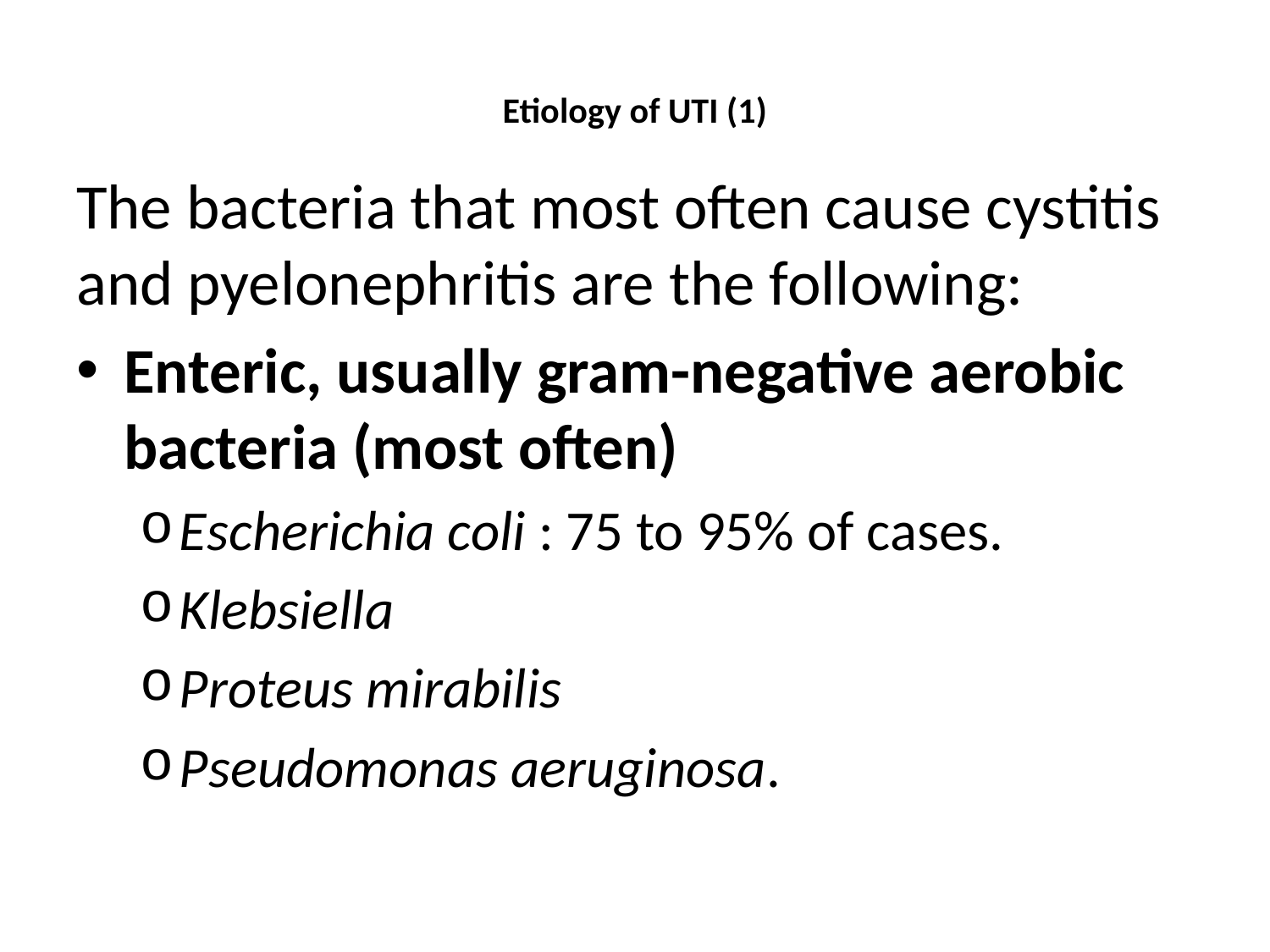

# Etiology of UTI (1)
The bacteria that most often cause cystitis and pyelonephritis are the following:
Enteric, usually gram-negative aerobic bacteria (most often)
Escherichia coli : 75 to 95% of cases.
Klebsiella
Proteus mirabilis
Pseudomonas aeruginosa.